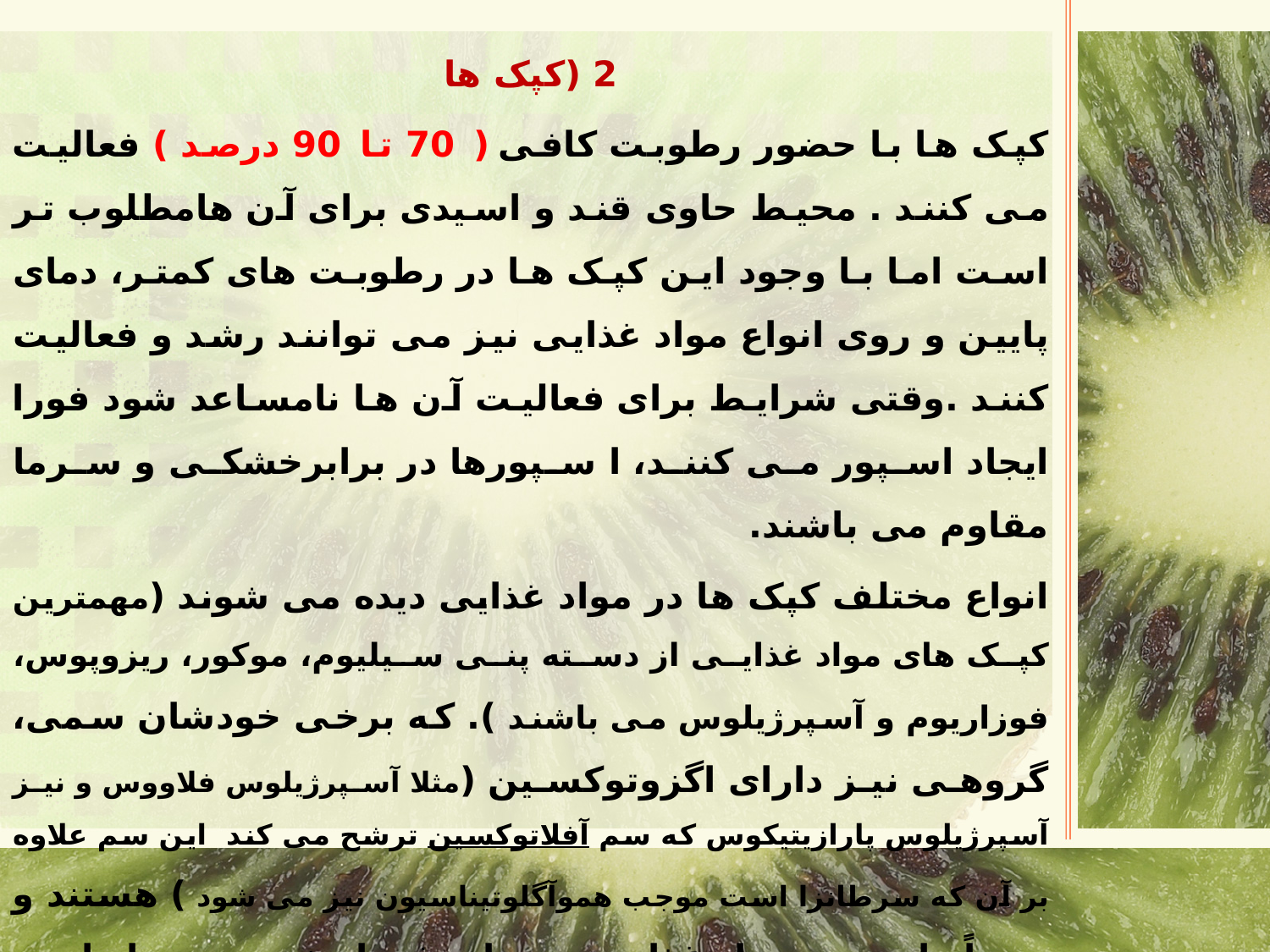

2 (کپک ها
کپک ها با حضور رطوبت کافی ( 70 تا 90 درصد ) فعالیت می کنند . محیط حاوی قند و اسیدی برای آن هامطلوب تر است اما با وجود این کپک ها در رطوبت های کمتر، دمای پایین و روی انواع مواد غذایی نیز می توانند رشد و فعالیت کنند .وقتی شرایط برای فعالیت آن ها نامساعد شود فورا ایجاد اسپور می کنند، ا سپورها در برابرخشکی و سرما مقاوم می باشند.
انواع مختلف کپک ها در مواد غذایی دیده می شوند (مهمترین کپک های مواد غذایی از دسته پنی سیلیوم، موکور، ریزوپوس، فوزاریوم و آسپرژیلوس می باشند ). که برخی خودشان سمی، گروهی نیز دارای اگزوتوکسین (مثلا آسپرژیلوس فلاووس و نیز آسپرژیلوس پارازیتیکوس که سم آفلاتوکسین ترشح می کند  این سم علاوه بر آن که سرطانزا است موجب هموآگلوتیناسیون نیز می شود ) هستند و ضمناً با تجزیه مواد غذایی موجبات فساد خوردنی ها را نیز فراهم می آورند ترشح اگزوتوکسین کپک ها غالبا در حرارت بالاتر از 10درجه سانتیگراد صورت می گیرد.